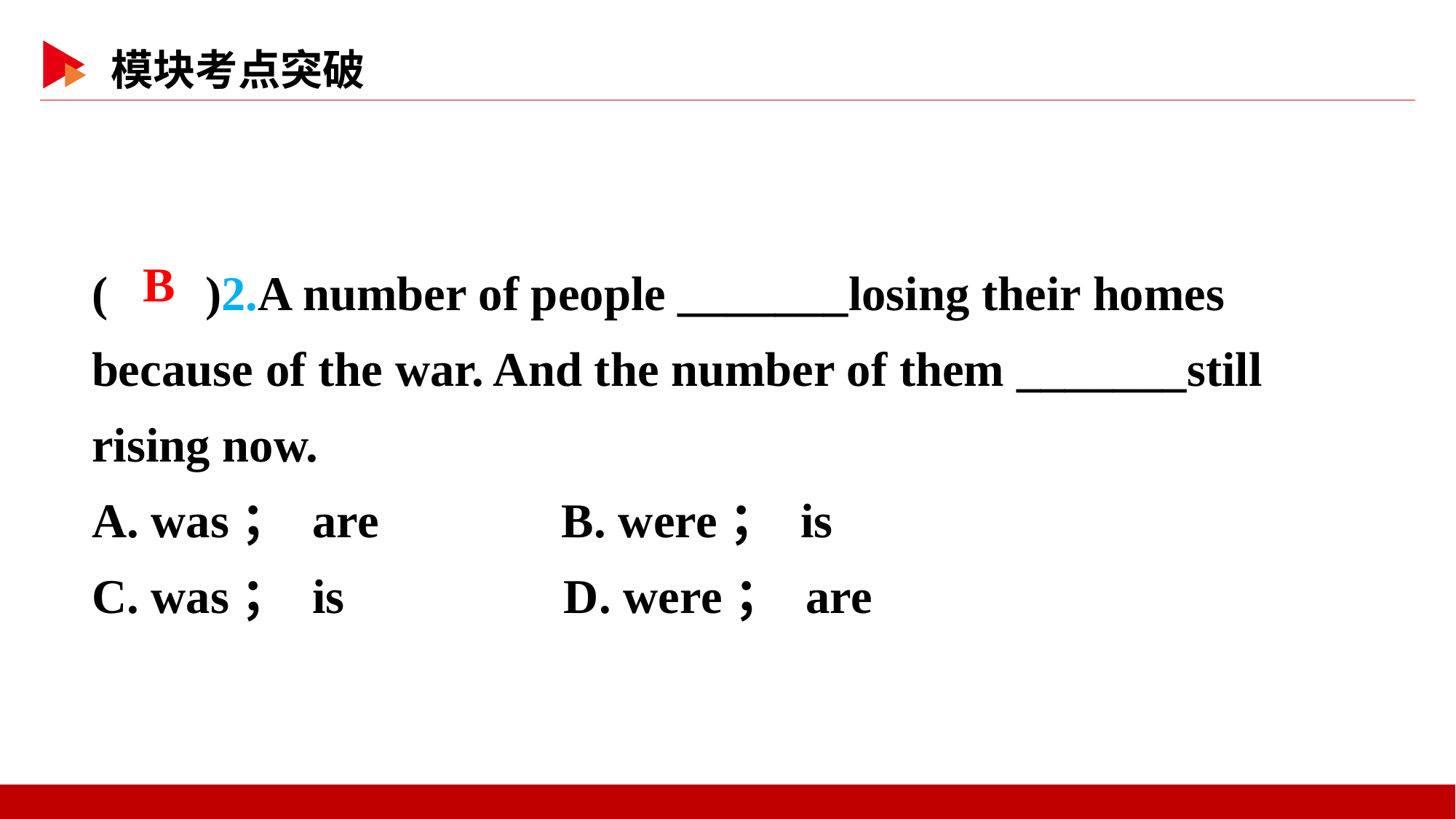

(        )2.A number of people _______losing their homes because of the war. And the number of them _______still rising now.
A. was； are               B. were； is
C. was； is                  D. were； are
   B